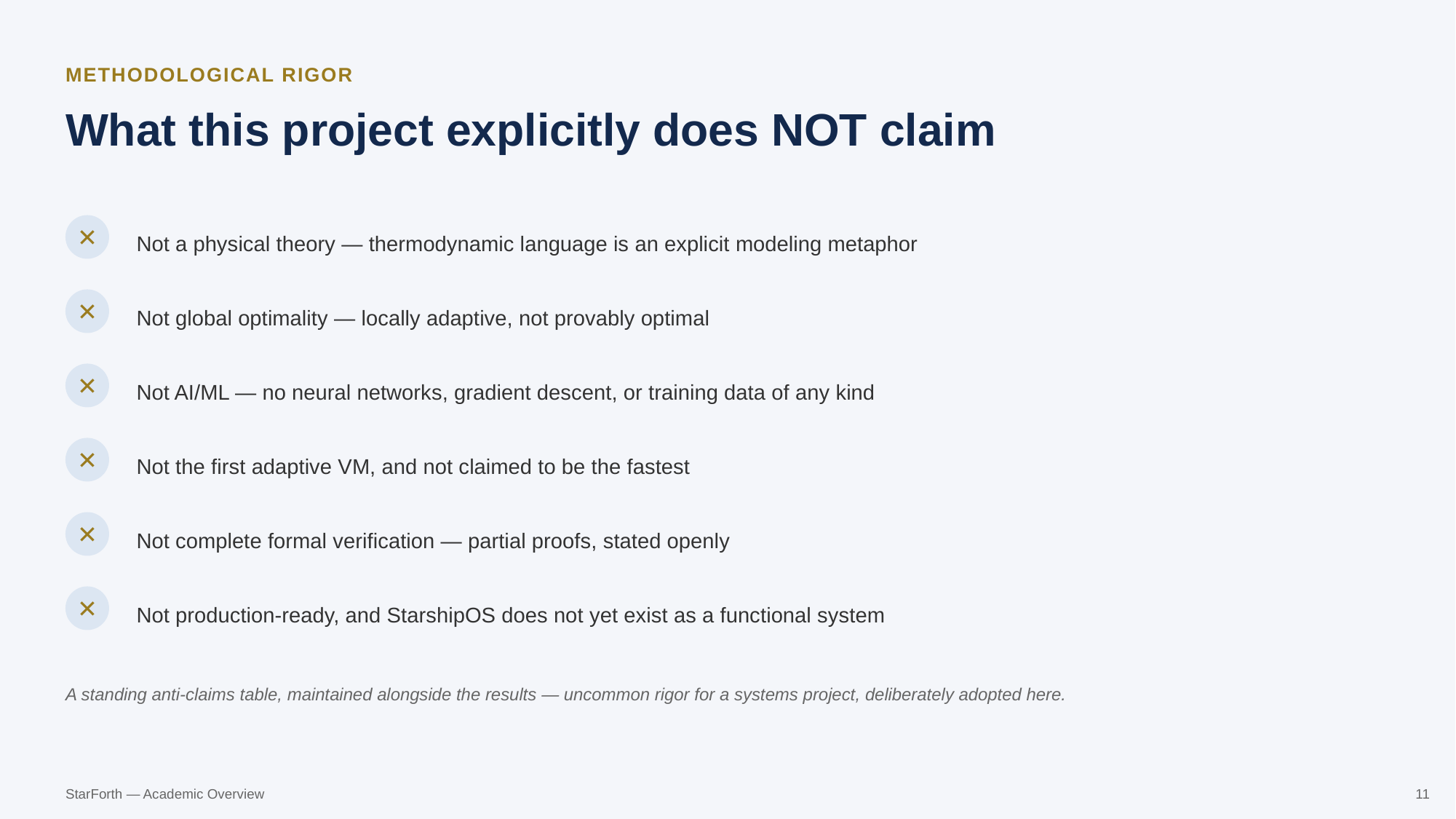

METHODOLOGICAL RIGOR
What this project explicitly does NOT claim
Not a physical theory — thermodynamic language is an explicit modeling metaphor

✕
Not global optimality — locally adaptive, not provably optimal

✕
Not AI/ML — no neural networks, gradient descent, or training data of any kind

✕
Not the first adaptive VM, and not claimed to be the fastest

✕
Not complete formal verification — partial proofs, stated openly

✕
Not production-ready, and StarshipOS does not yet exist as a functional system

✕
A standing anti-claims table, maintained alongside the results — uncommon rigor for a systems project, deliberately adopted here.
StarForth — Academic Overview
11